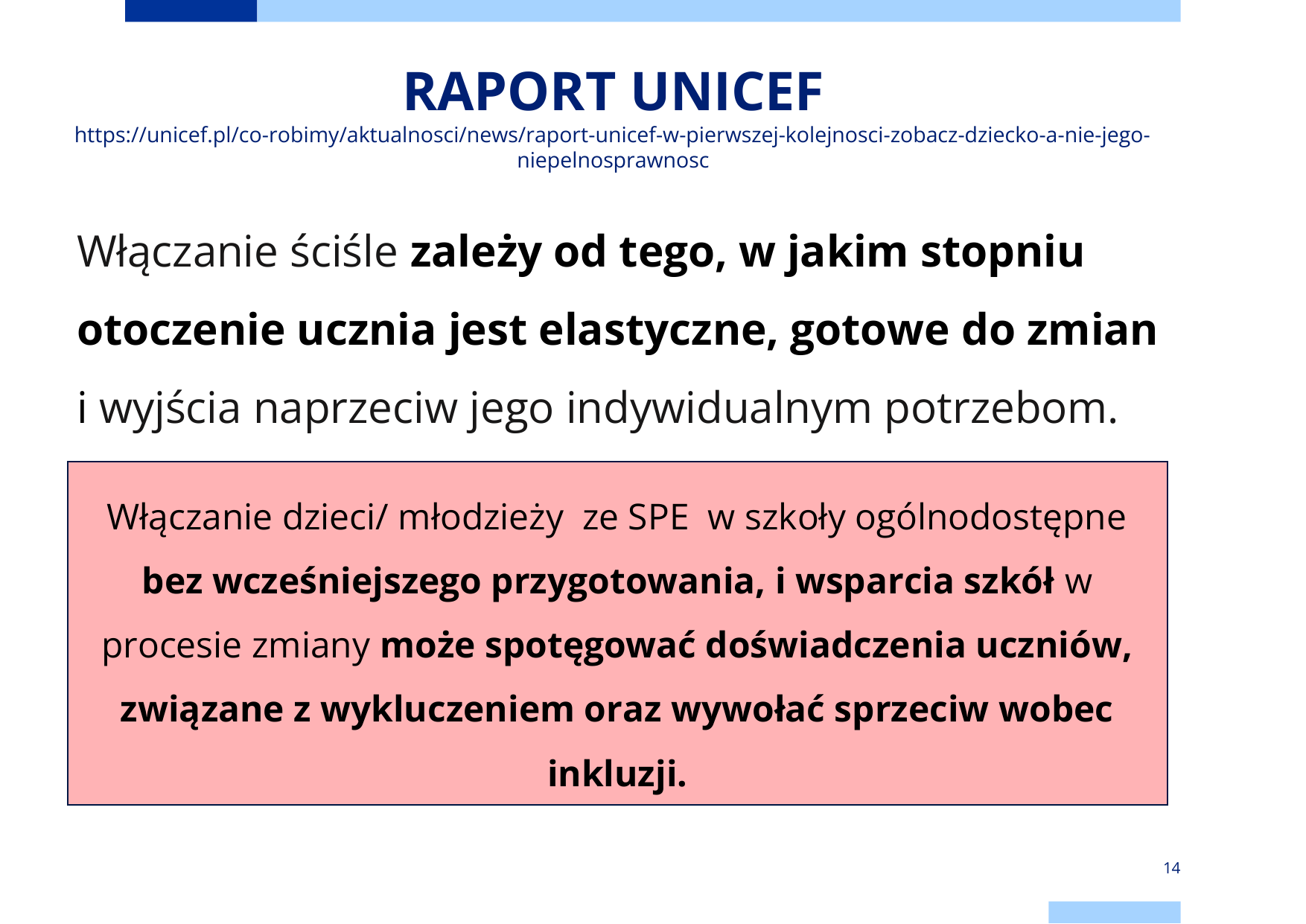

# RAPORT UNICEF https://unicef.pl/co-robimy/aktualnosci/news/raport-unicef-w-pierwszej-kolejnosci-zobacz-dziecko-a-nie-jego-niepelnosprawnosc
Włączanie ściśle zależy od tego, w jakim stopniu otoczenie ucznia jest elastyczne, gotowe do zmian i wyjścia naprzeciw jego indywidualnym potrzebom.

Włączanie dzieci/ młodzieży  ze SPE  w szkoły ogólnodostępne bez wcześniejszego przygotowania, i wsparcia szkół w procesie zmiany może spotęgować doświadczenia uczniów, związane z wykluczeniem oraz wywołać sprzeciw wobec inkluzji.
14